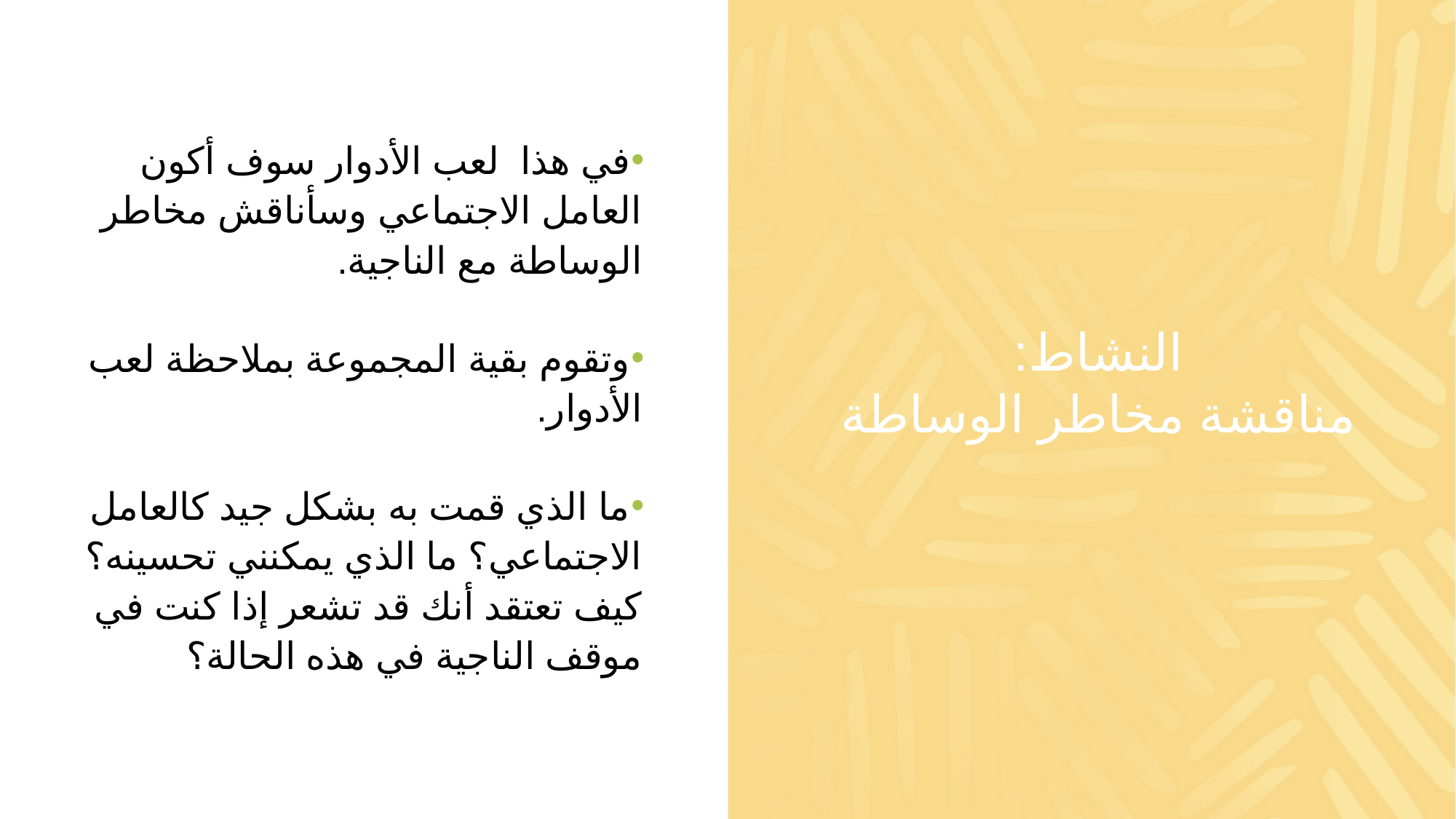

في هذا  لعب الأدوار سوف أكون العامل الاجتماعي وسأناقش مخاطر الوساطة مع الناجية.
وتقوم بقية المجموعة بملاحظة لعب الأدوار.
ما الذي قمت به بشكل جيد كالعامل الاجتماعي؟ ما الذي يمكنني تحسينه؟ كيف تعتقد أنك قد تشعر إذا كنت في موقف الناجية في هذه الحالة؟
# النشاط: مناقشة مخاطر الوساطة